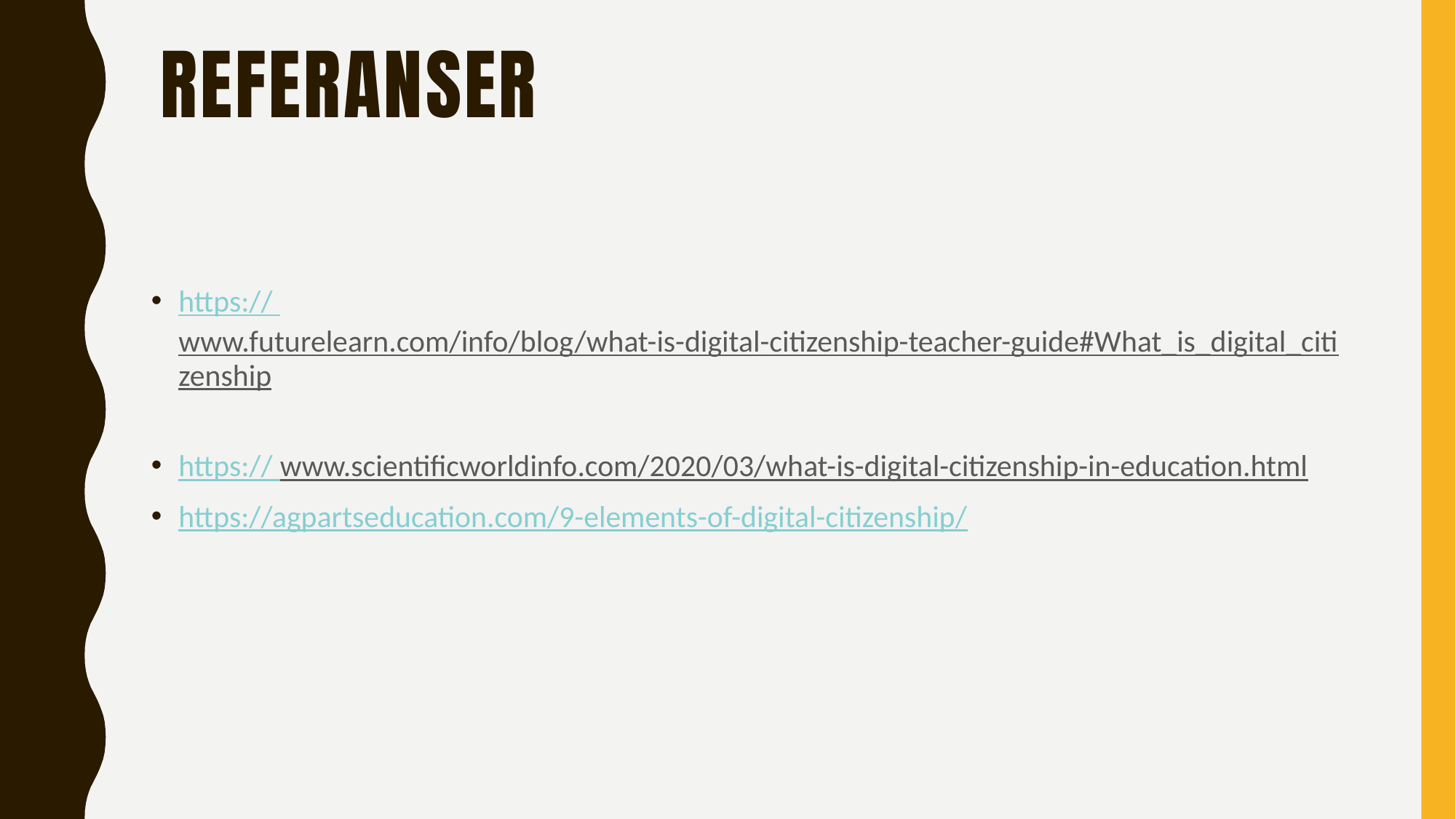

# Referanser
https:// www.futurelearn.com/info/blog/what-is-digital-citizenship-teacher-guide#What_is_digital_citizenship
https:// www.scientificworldinfo.com/2020/03/what-is-digital-citizenship-in-education.html
https://agpartseducation.com/9-elements-of-digital-citizenship/